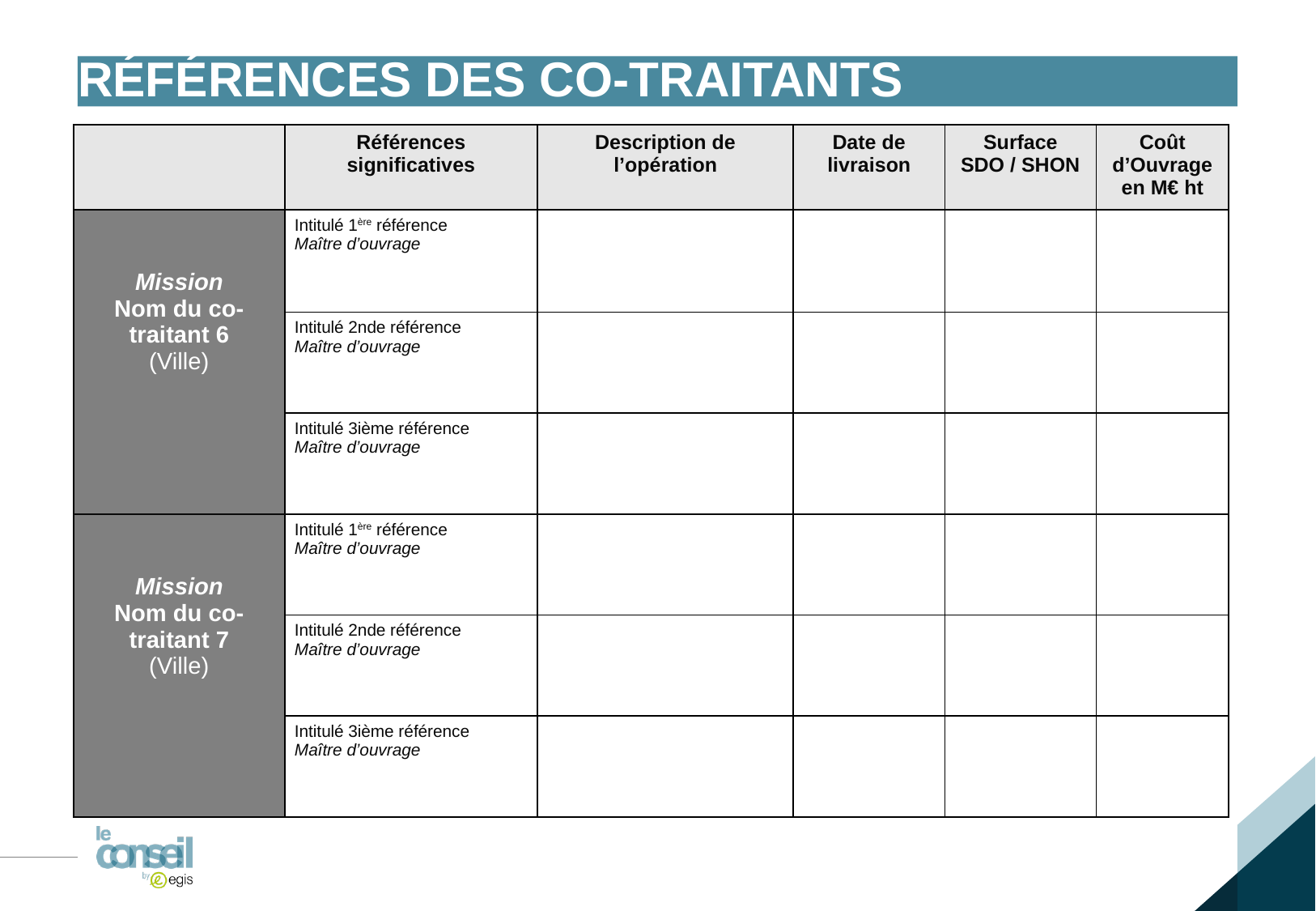

# Références des Co-Traitants
|  | Références significatives | Description de l’opération | Date de livraison | Surface SDO / SHON | Coût d’Ouvrage en M€ ht |
| --- | --- | --- | --- | --- | --- |
| Mission Nom du co-traitant 6 (Ville) | Intitulé 1ère référence Maître d’ouvrage |  |  |  |  |
|  | Intitulé 2nde référence Maître d’ouvrage |  |  |  |  |
|  | Intitulé 3ième référence Maître d’ouvrage |  |  |  |  |
| Mission Nom du co-traitant 7 (Ville) | Intitulé 1ère référence Maître d’ouvrage |  |  |  |  |
|  | Intitulé 2nde référence Maître d’ouvrage |  |  |  |  |
|  | Intitulé 3ième référence Maître d’ouvrage |  |  |  |  |